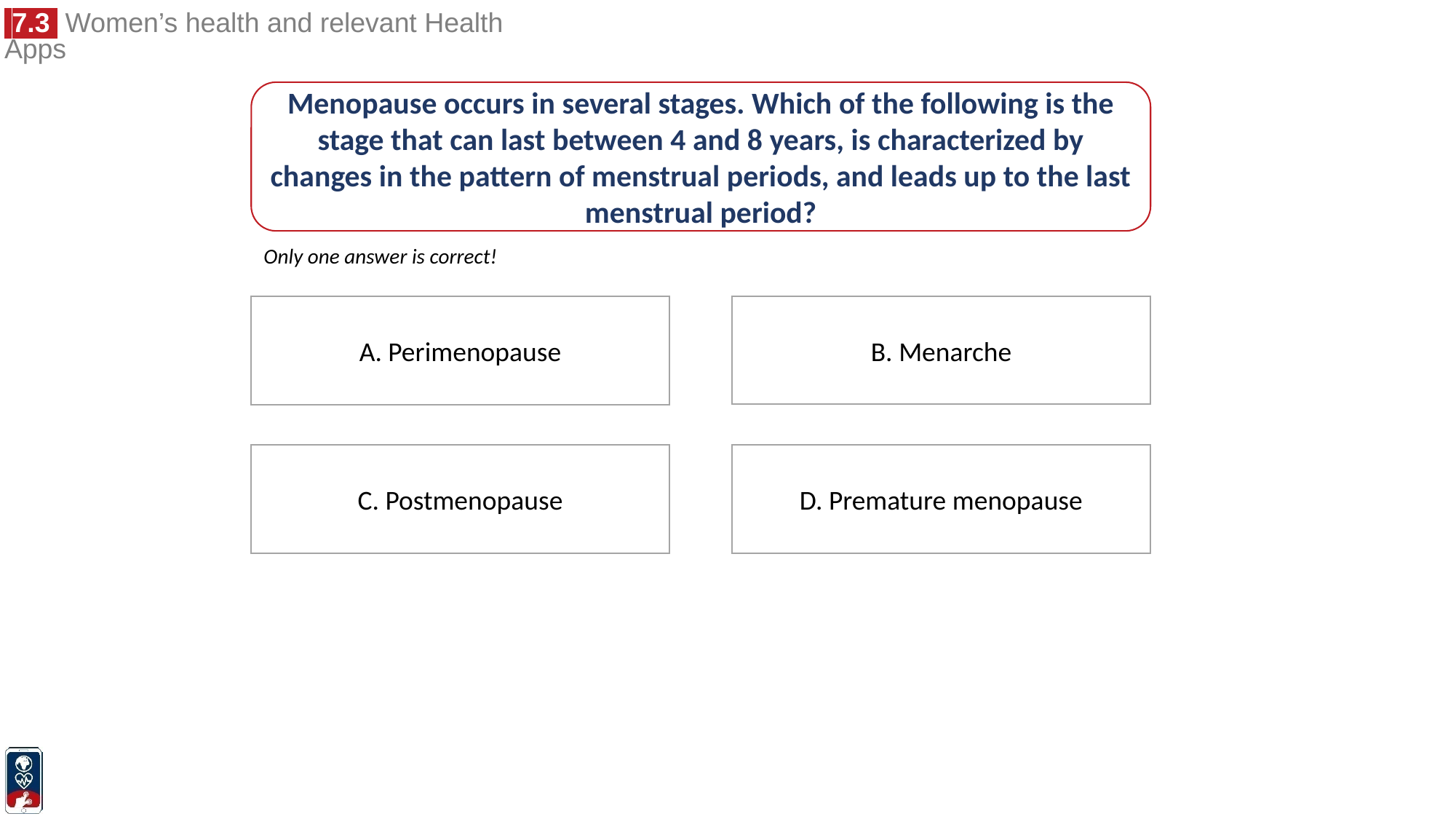

Menopause occurs in several stages. Which of the following is the stage that can last between 4 and 8 years, is characterized by changes in the pattern of menstrual periods, and leads up to the last menstrual period?
Only one answer is correct!
B. Menarche
A. Perimenopause
C. Postmenopause
D. Premature menopause